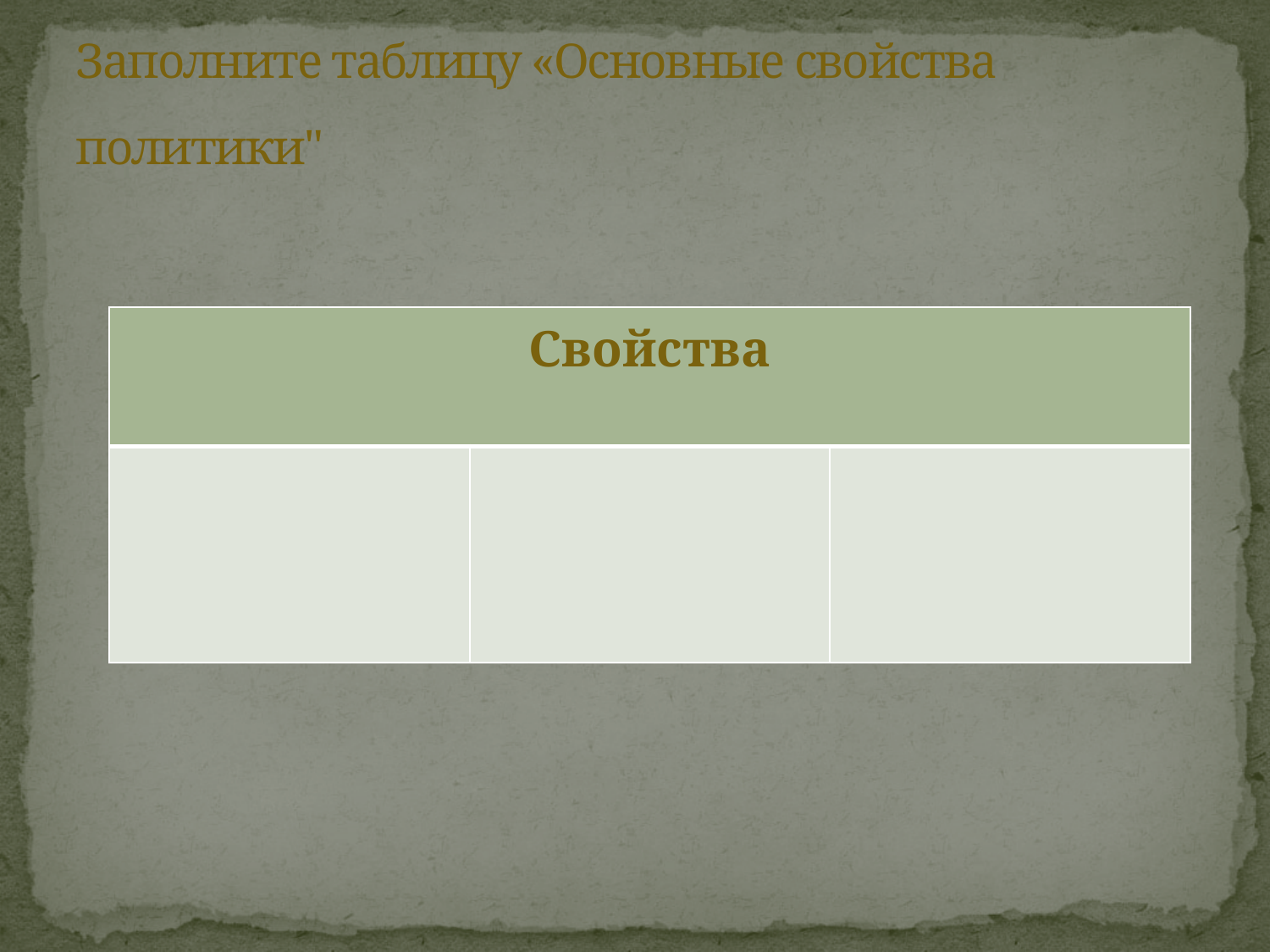

# Заполните таблицу «Основные свойства политики"
| Свойства |  |  |
| --- | --- | --- |
|  |  |  |